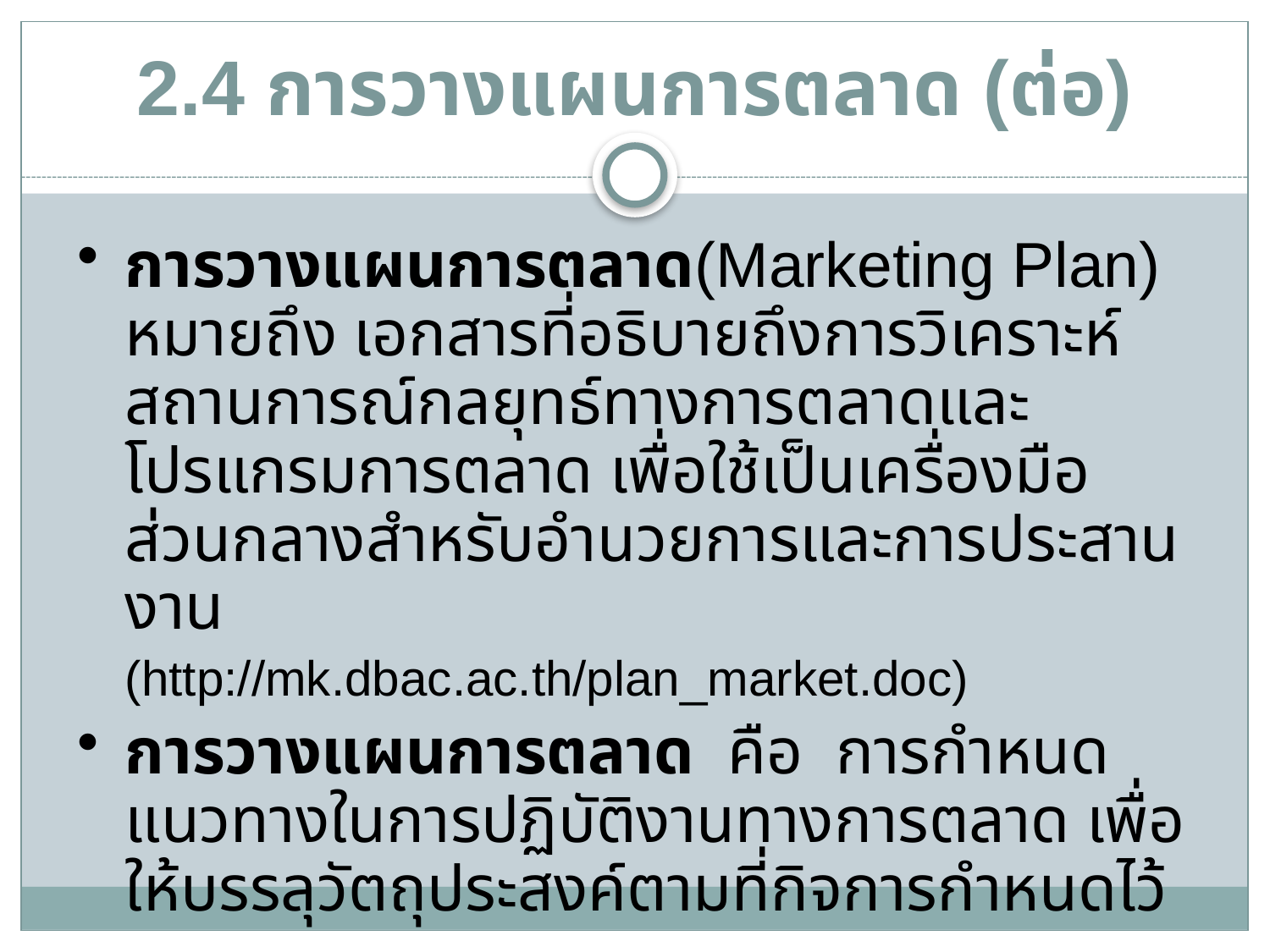

# 2.4 การวางแผนการตลาด (ต่อ)
การวางแผนการตลาด(Marketing Plan) หมายถึง เอกสารที่อธิบายถึงการวิเคราะห์สถานการณ์กลยุทธ์ทางการตลาดและโปรแกรมการตลาด เพื่อใช้เป็นเครื่องมือส่วนกลางสำหรับอำนวยการและการประสานงาน
	(http://mk.dbac.ac.th/plan_market.doc)
การวางแผนการตลาด  คือ  การกำหนดแนวทางในการปฏิบัติงานทางการตลาด เพื่อให้บรรลุวัตถุประสงค์ตามที่กิจการกำหนดไว้